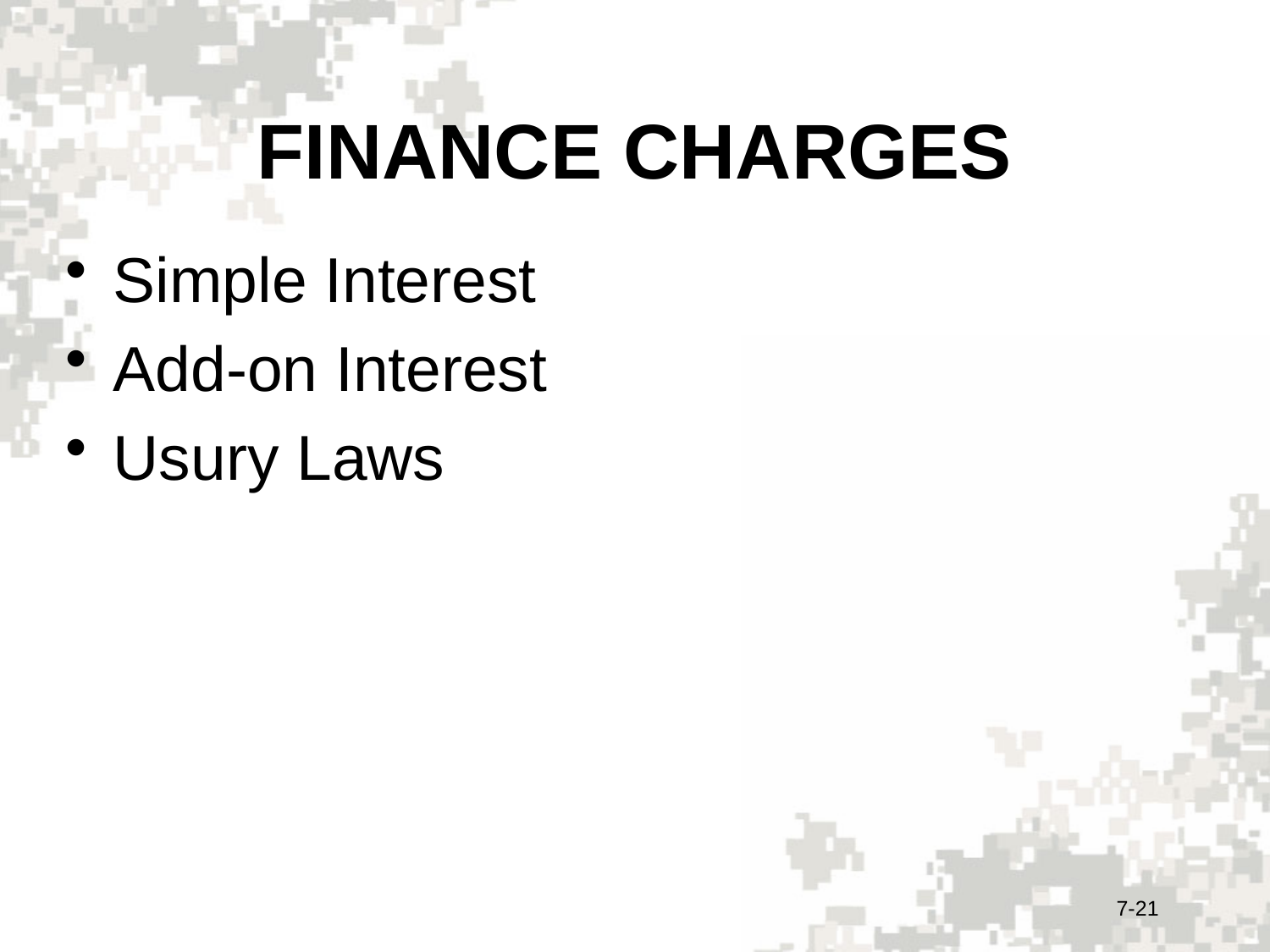

# FINANCE CHARGES
Simple Interest
Add-on Interest
Usury Laws
7-21